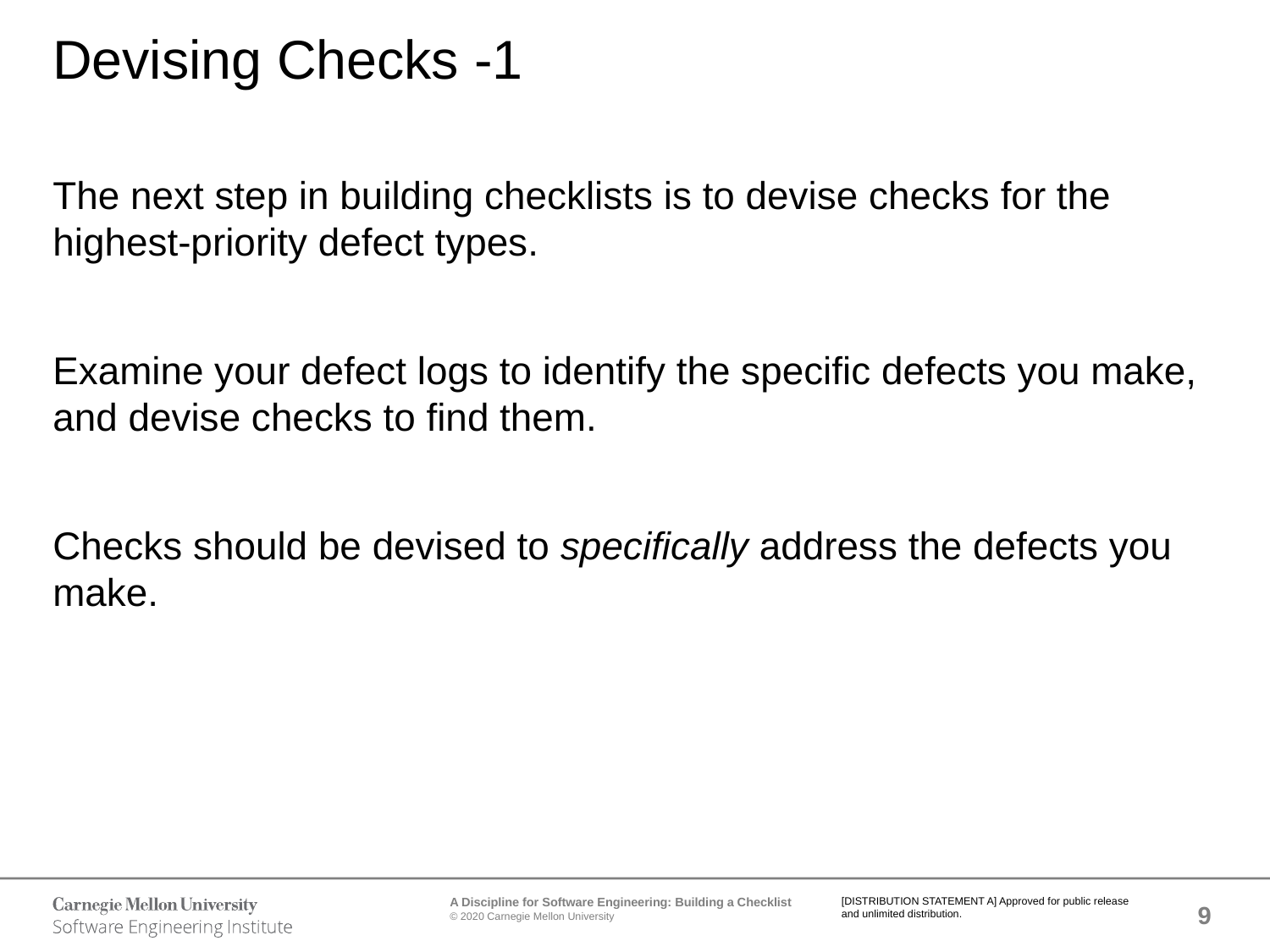

# Devising Checks -1
The next step in building checklists is to devise checks for the highest-priority defect types.

Examine your defect logs to identify the specific defects you make, and devise checks to find them.

Checks should be devised to specifically address the defects you make.